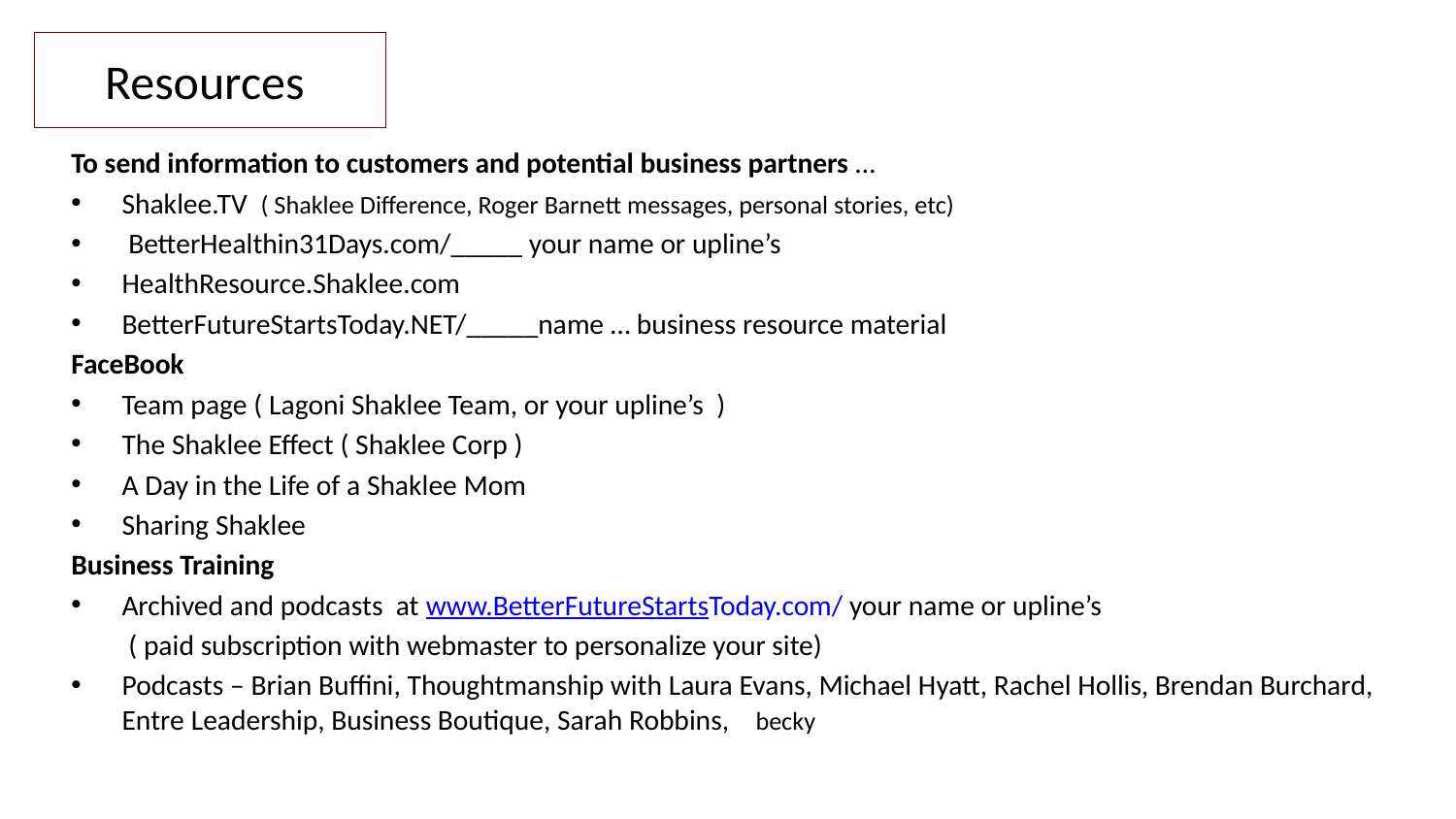

# Resources
To send information to customers and potential business partners …
	Shaklee.TV  ( Shaklee Difference, Roger Barnett messages, personal stories, etc)
	 BetterHealthin31Days.com/_____ your name or upline’s
	HealthResource.Shaklee.com
	BetterFutureStartsToday.NET/_____name … business resource material
FaceBook
Team page ( Lagoni Shaklee Team, or your upline’s  )
The Shaklee Effect ( Shaklee Corp )
A Day in the Life of a Shaklee Mom
Sharing Shaklee
Business Training
Archived and podcasts  at www.BetterFutureStartsToday.com/ your name or upline’s
			 ( paid subscription with webmaster to personalize your site)
Podcasts – Brian Buffini, Thoughtmanship with Laura Evans, Michael Hyatt, Rachel Hollis, Brendan Burchard, Entre Leadership, Business Boutique, Sarah Robbins,    becky